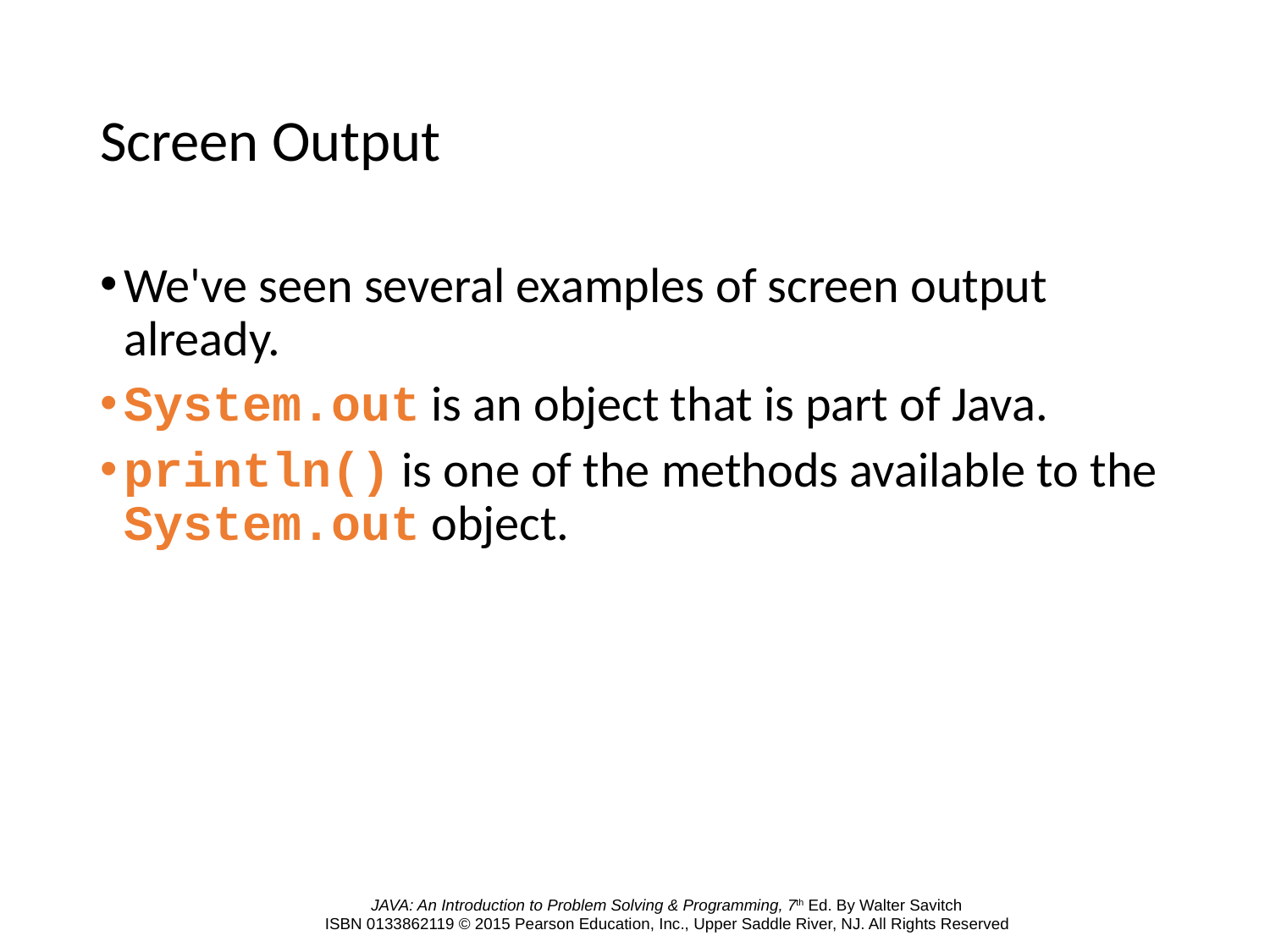

# Screen Output
We've seen several examples of screen output already.
System.out is an object that is part of Java.
println() is one of the methods available to the System.out object.